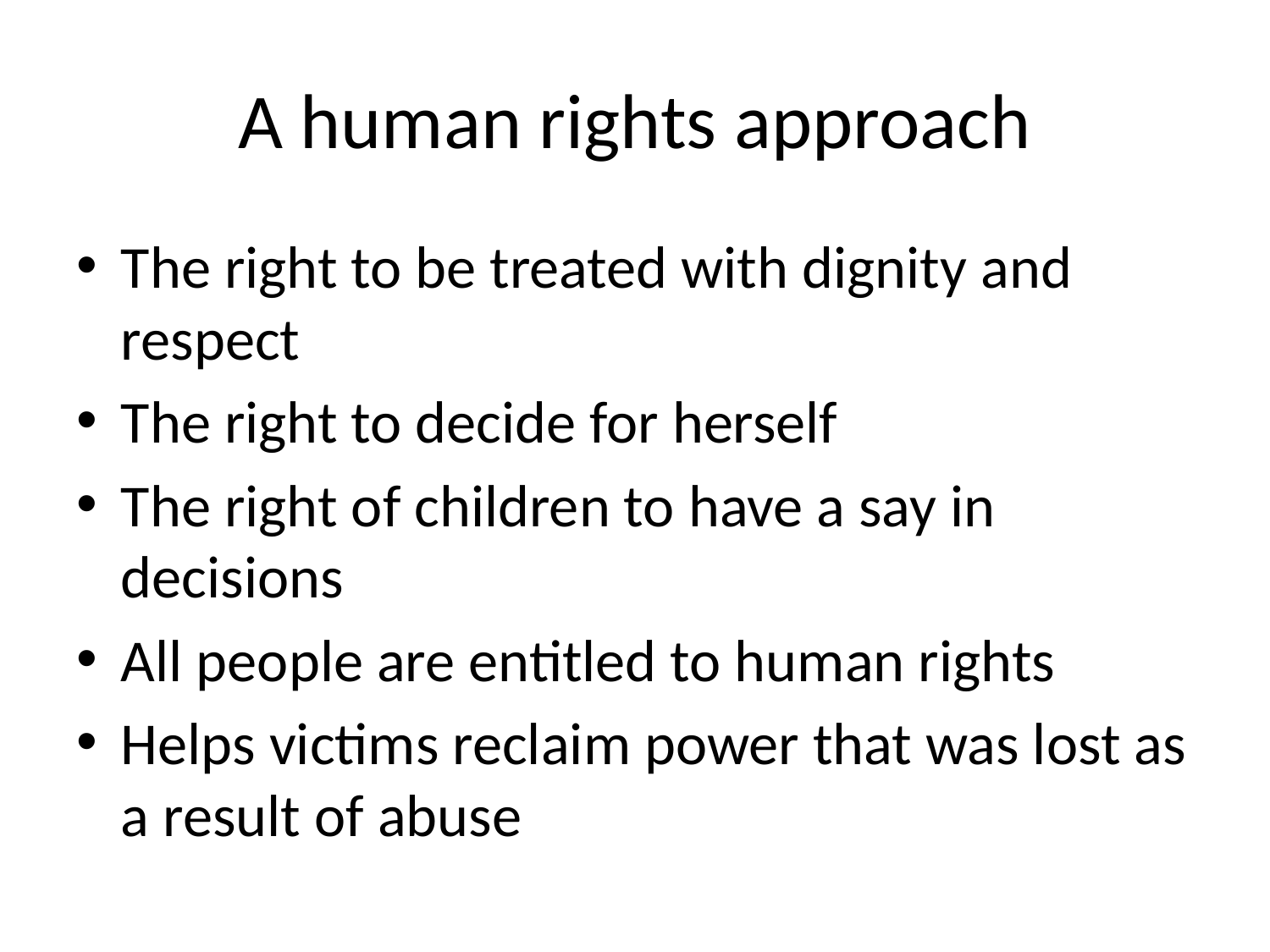

# A human rights approach
The right to be treated with dignity and respect
The right to decide for herself
The right of children to have a say in decisions
All people are entitled to human rights
Helps victims reclaim power that was lost as a result of abuse